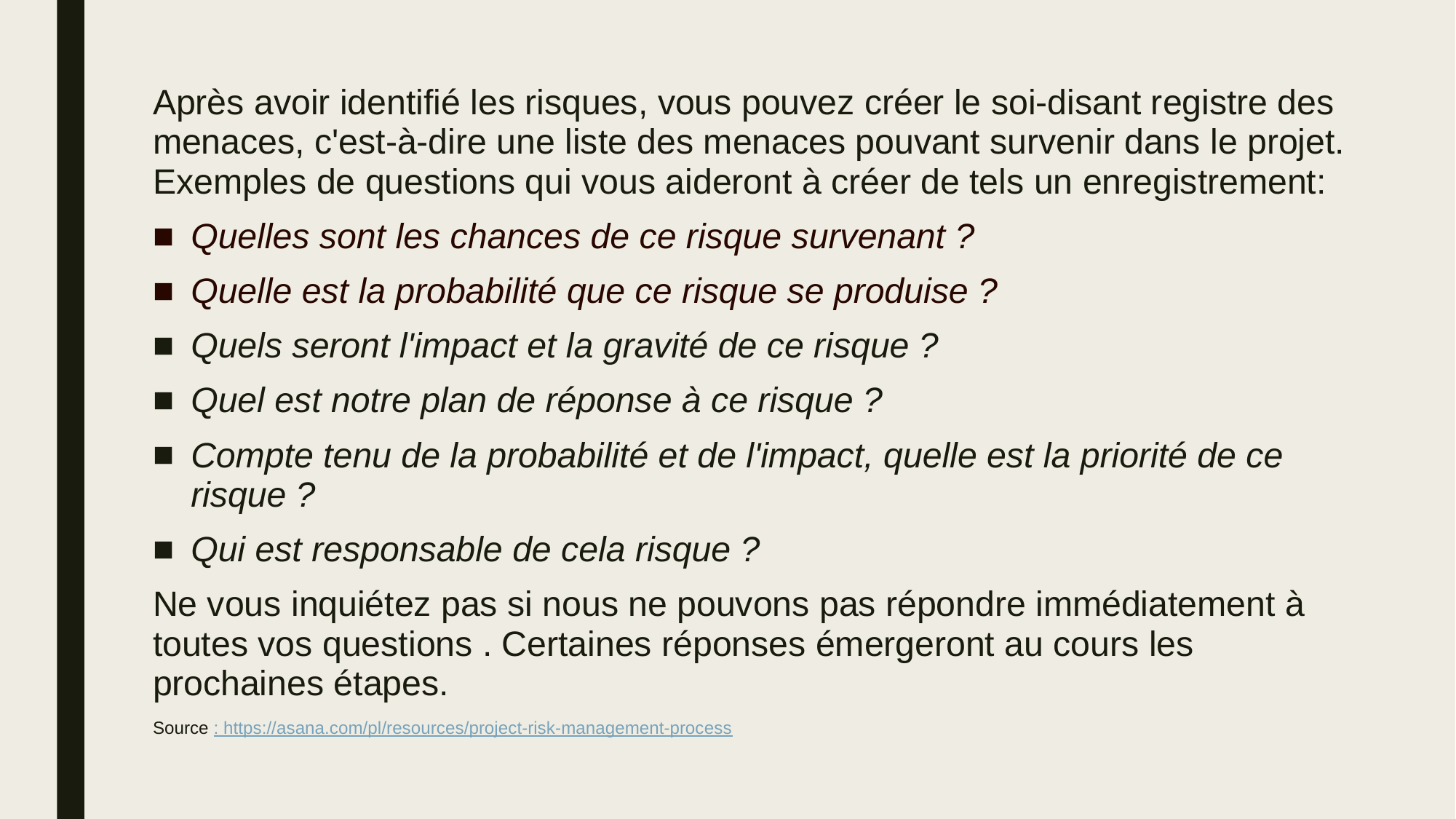

Après avoir identifié les risques, vous pouvez créer le soi-disant registre des menaces, c'est-à-dire une liste des menaces pouvant survenir dans le projet. Exemples de questions qui vous aideront à créer de tels un enregistrement:
Quelles sont les chances de ce risque survenant ?
Quelle est la probabilité que ce risque se produise ?
Quels seront l'impact et la gravité de ce risque ?
Quel est notre plan de réponse à ce risque ?
Compte tenu de la probabilité et de l'impact, quelle est la priorité de ce risque ?
Qui est responsable de cela risque ?
Ne vous inquiétez pas si nous ne pouvons pas répondre immédiatement à toutes vos questions . Certaines réponses émergeront au cours les prochaines étapes.
Source : https://asana.com/pl/resources/project-risk-management-process